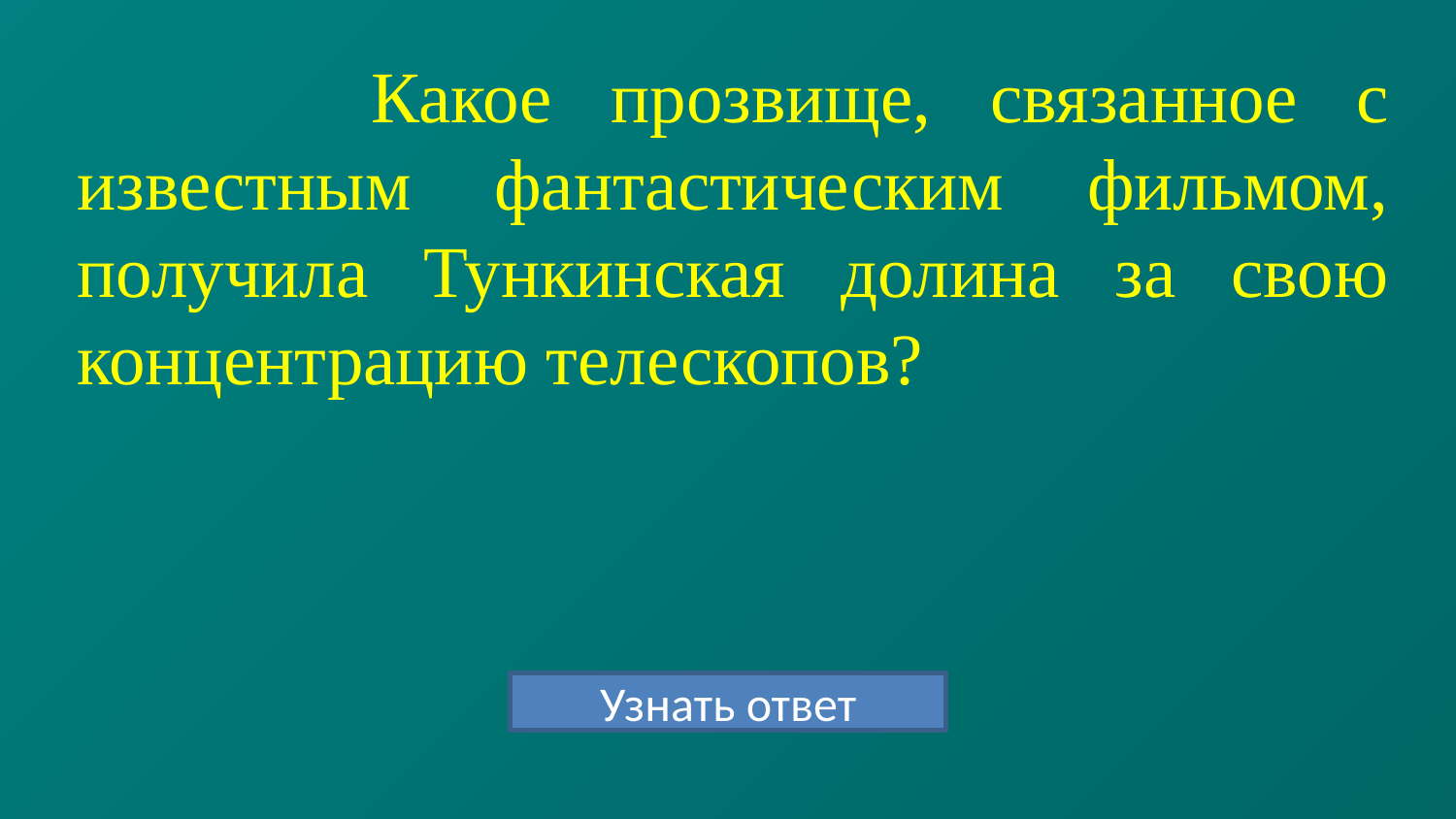

Какое прозвище, связанное с известным фантастическим фильмом, получила Тункинская долина за свою концентрацию телескопов?
#